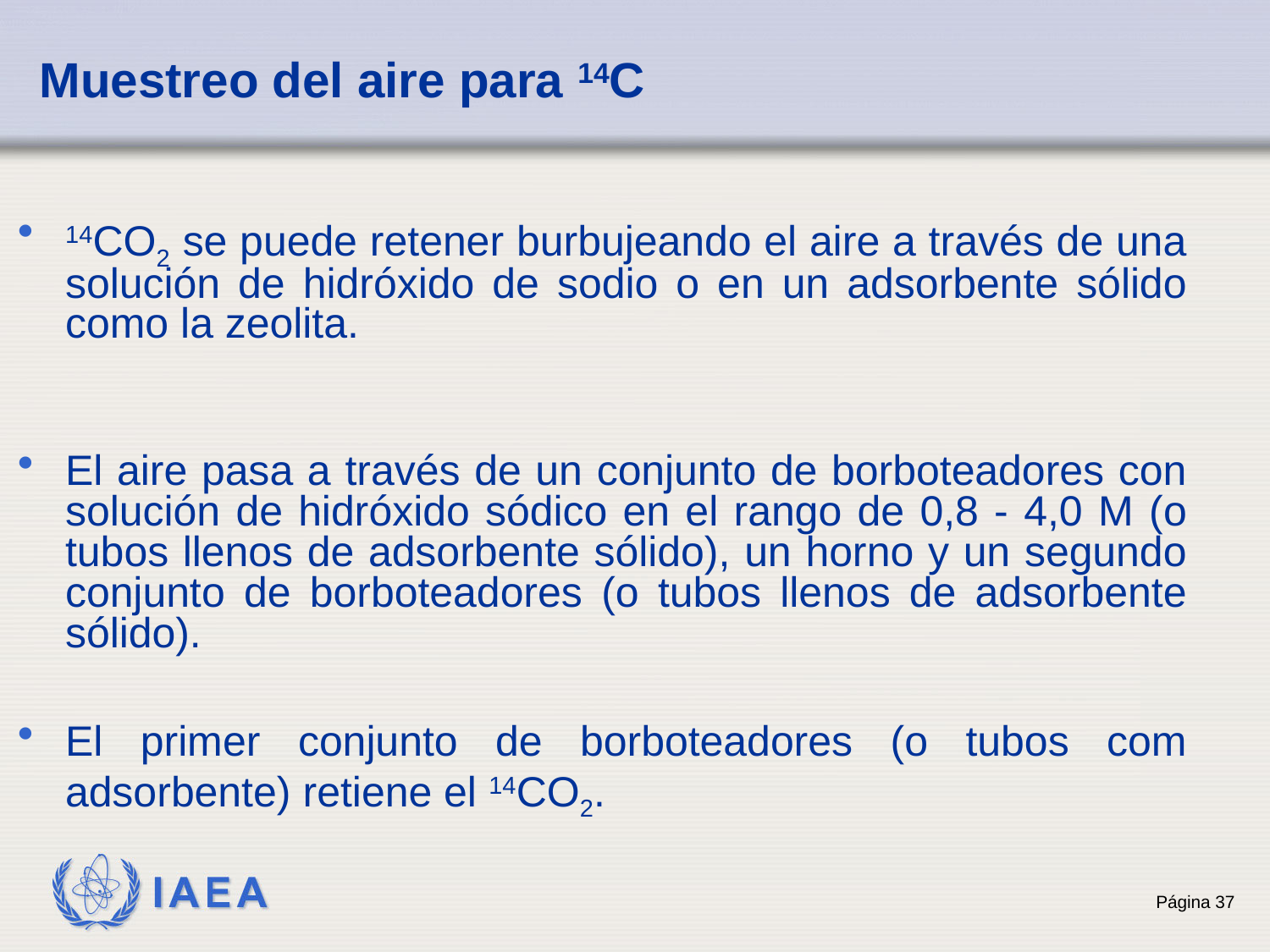

# Muestreo del aire para 14C
14CO2 se puede retener burbujeando el aire a través de una solución de hidróxido de sodio o en un adsorbente sólido como la zeolita.

El aire pasa a través de un conjunto de borboteadores con solución de hidróxido sódico en el rango de 0,8 - 4,0 M (o tubos llenos de adsorbente sólido), un horno y un segundo conjunto de borboteadores (o tubos llenos de adsorbente sólido).

El primer conjunto de borboteadores (o tubos com adsorbente) retiene el 14CO2.

Página 37